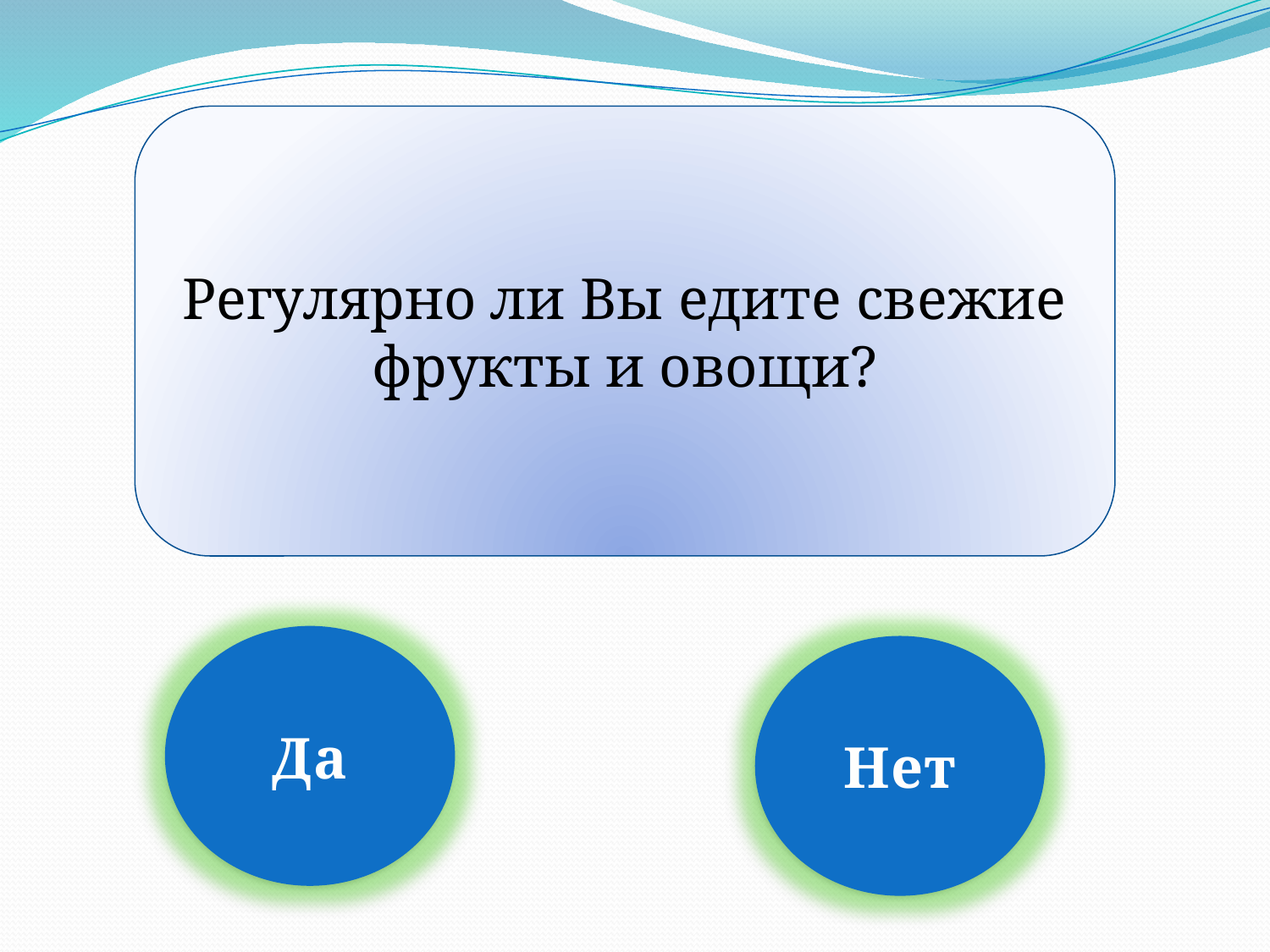

Регулярно ли Вы едите свежие фрукты и овощи?
Да
Нет